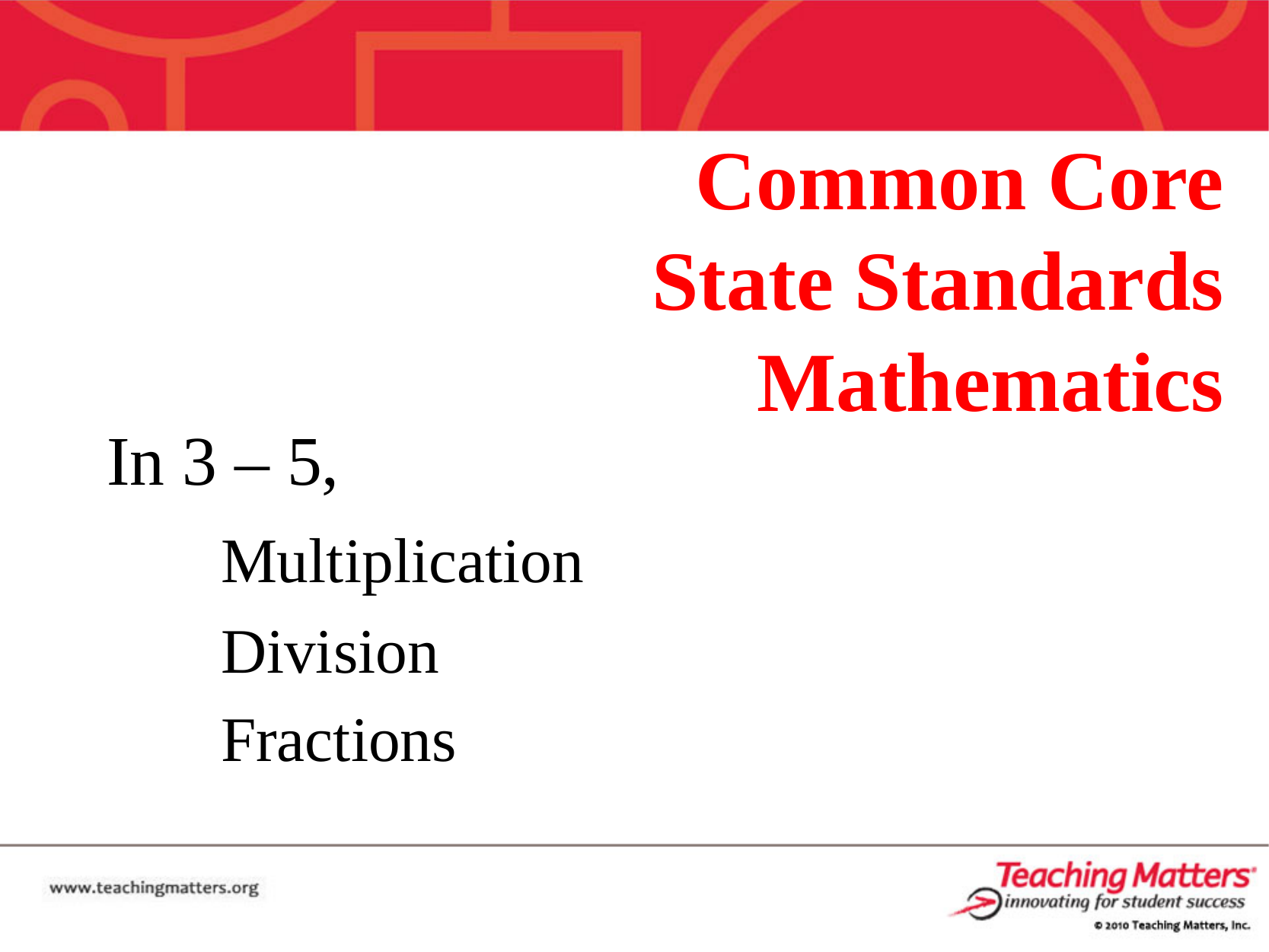

Common Core
State Standards
Mathematics
In 3 – 5,
	Multiplication
	Division
	Fractions